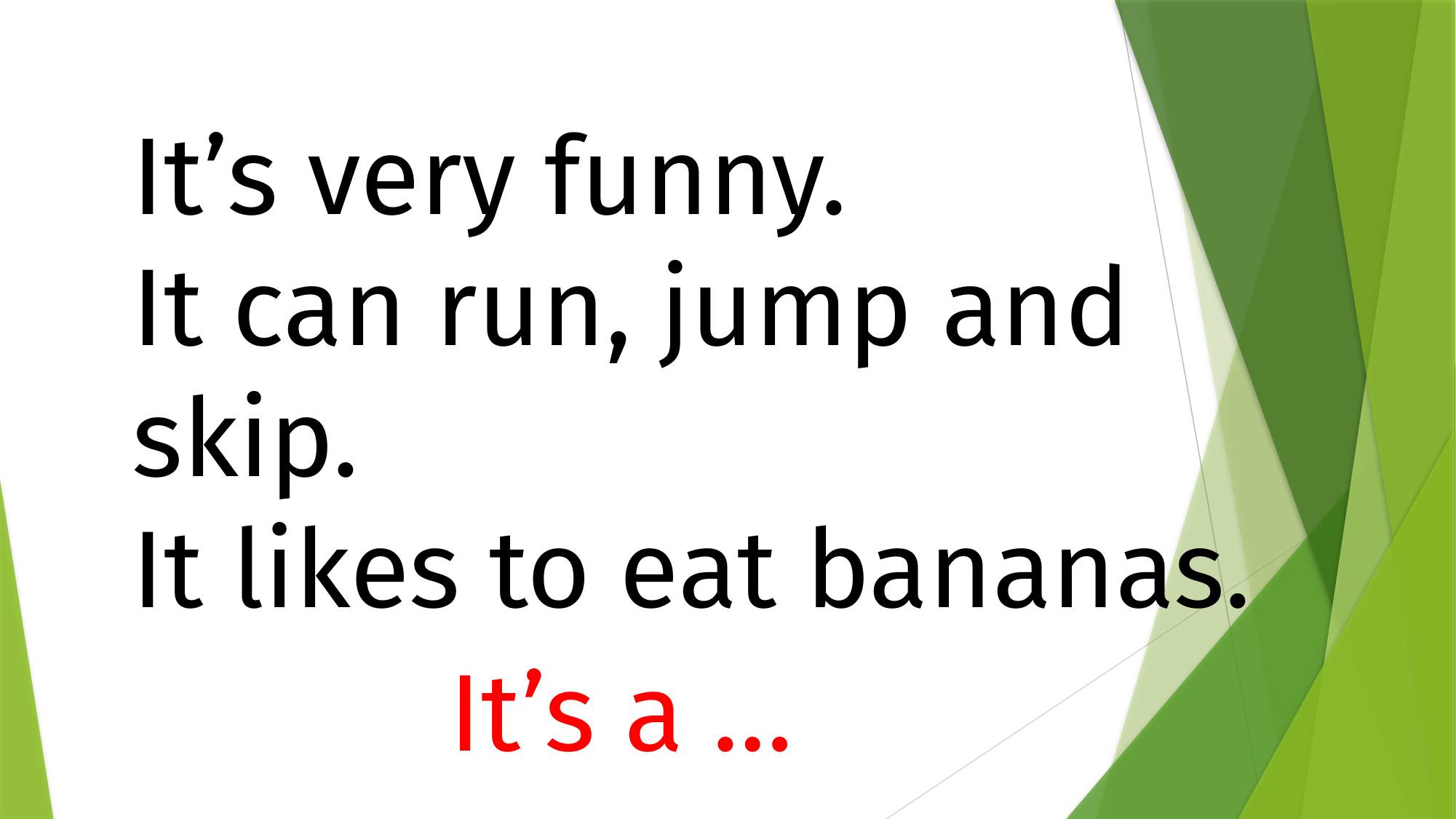

It’s very funny.
It can run, jump and skip.
It likes to eat bananas.
It’s a …